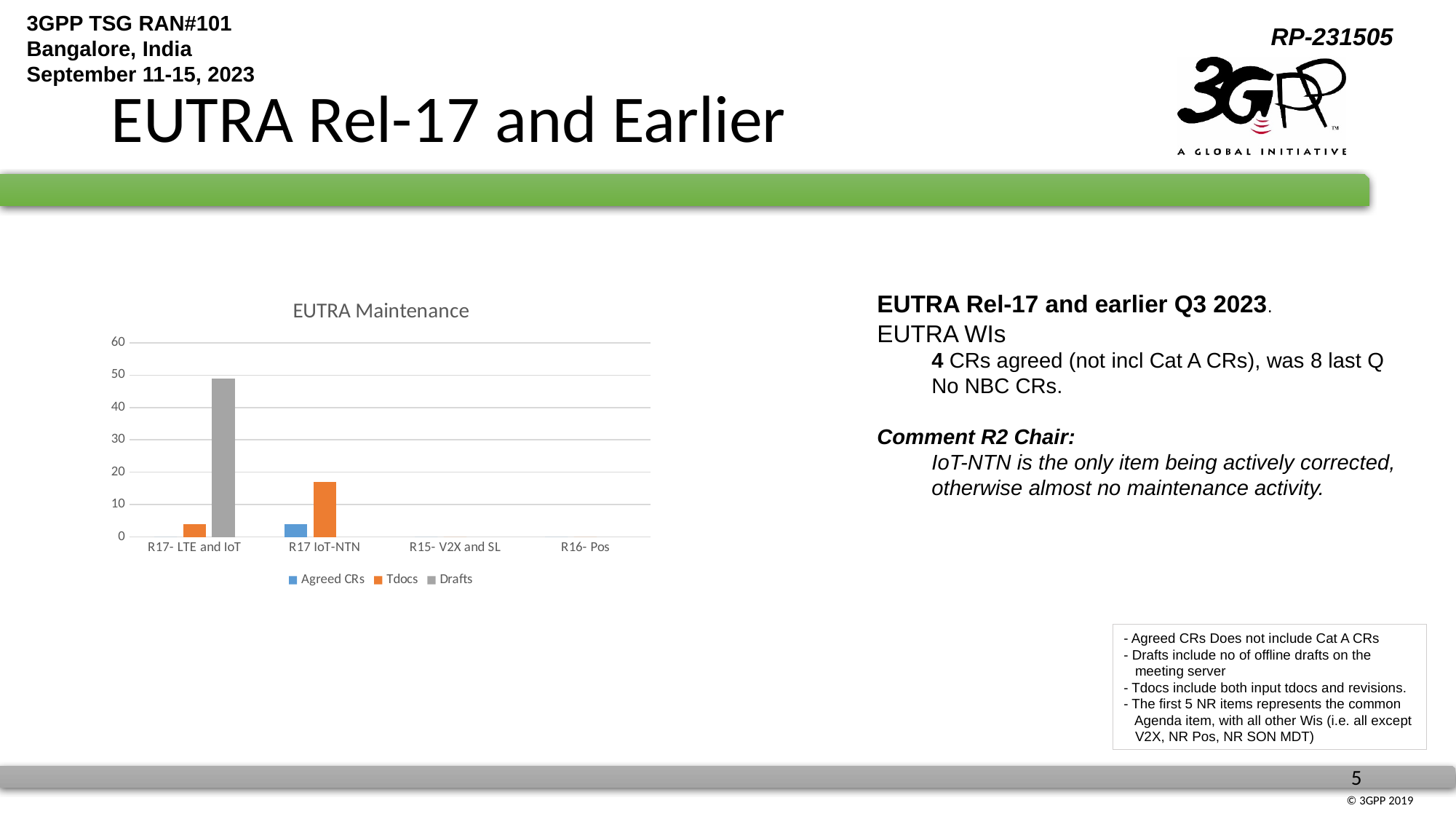

# EUTRA Rel-17 and Earlier

[unsupported chart]

EUTRA Rel-17 and earlier Q3 2023.
EUTRA WIs
4 CRs agreed (not incl Cat A CRs), was 8 last Q
No NBC CRs.

Comment R2 Chair:
IoT-NTN is the only item being actively corrected, otherwise almost no maintenance activity.

- Agreed CRs Does not include Cat A CRs
- Drafts include no of offline drafts on the
   meeting server
- Tdocs include both input tdocs and revisions.
- The first 5 NR items represents the common
   Agenda item, with all other Wis (i.e. all except
   V2X, NR Pos, NR SON MDT)